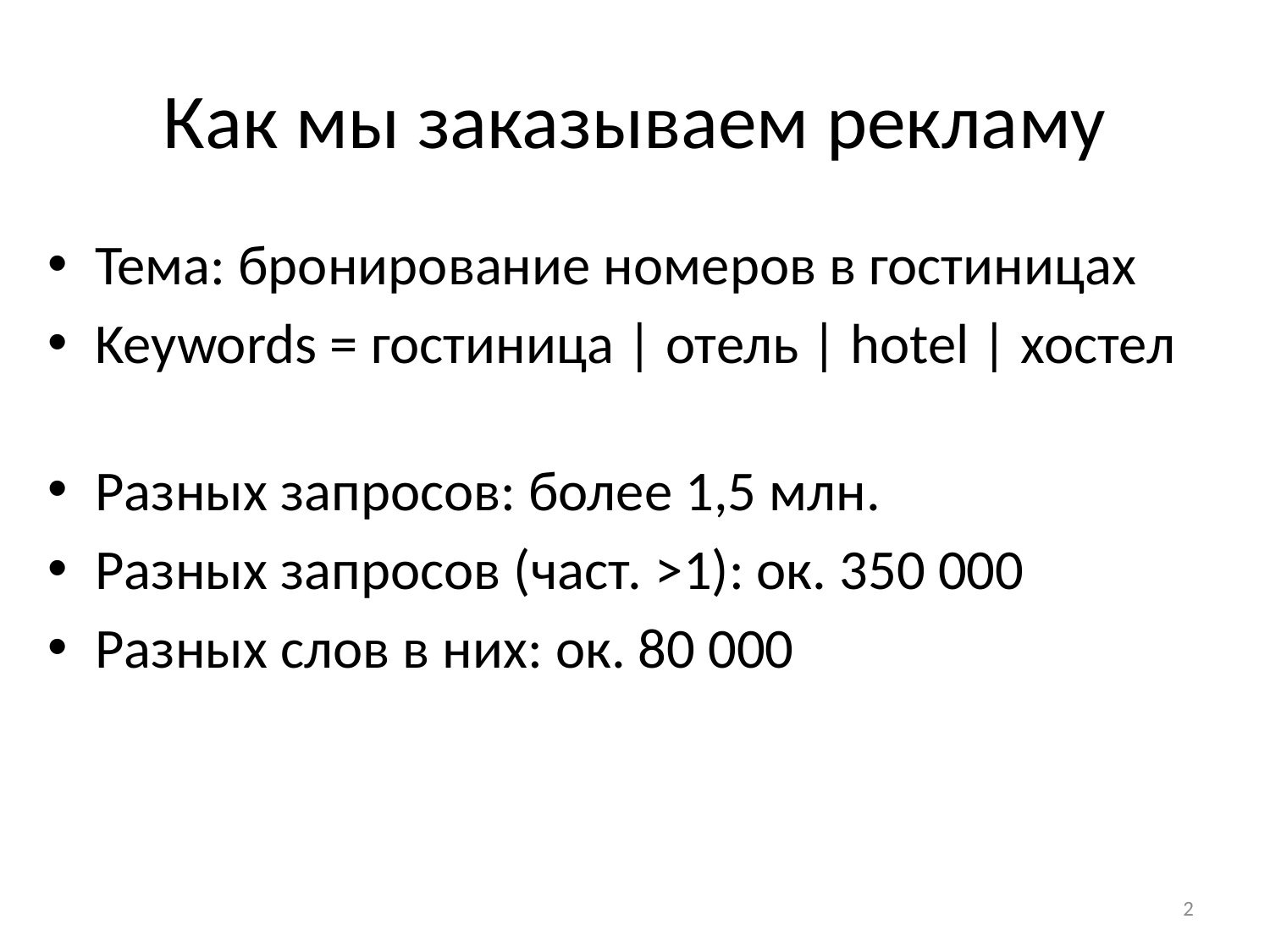

# Как мы заказываем рекламу
Тема: бронирование номеров в гостиницах
Keywords = гостиница | отель | hotel | хостел
Разных запросов: более 1,5 млн.
Разных запросов (част. >1): ок. 350 000
Разных слов в них: ок. 80 000

2